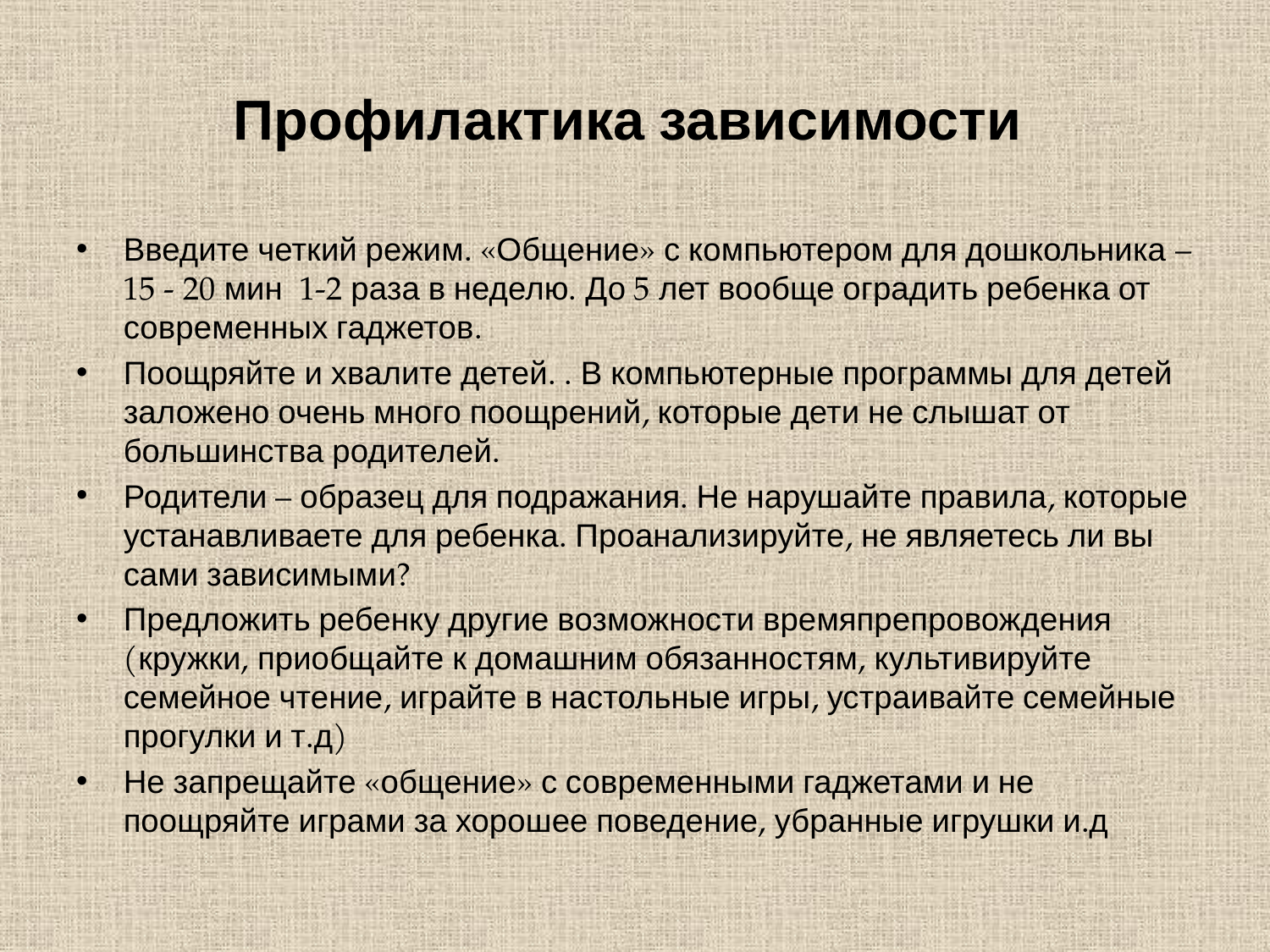

# Профилактика зависимости
Введите четкий режим. «Общение» с компьютером для дошкольника – 15 - 20 мин  1-2 раза в неделю. До 5 лет вообще оградить ребенка от современных гаджетов.
Поощряйте и хвалите детей. . В компьютерные программы для детей заложено очень много поощрений, которые дети не слышат от большинства родителей.
Родители – образец для подражания. Не нарушайте правила, которые устанавливаете для ребенка. Проанализируйте, не являетесь ли вы сами зависимыми?
Предложить ребенку другие возможности времяпрепровождения (кружки, приобщайте к домашним обязанностям, культивируйте семейное чтение, играйте в настольные игры, устраивайте семейные прогулки и т.д)
Не запрещайте «общение» с современными гаджетами и не поощряйте играми за хорошее поведение, убранные игрушки и.д